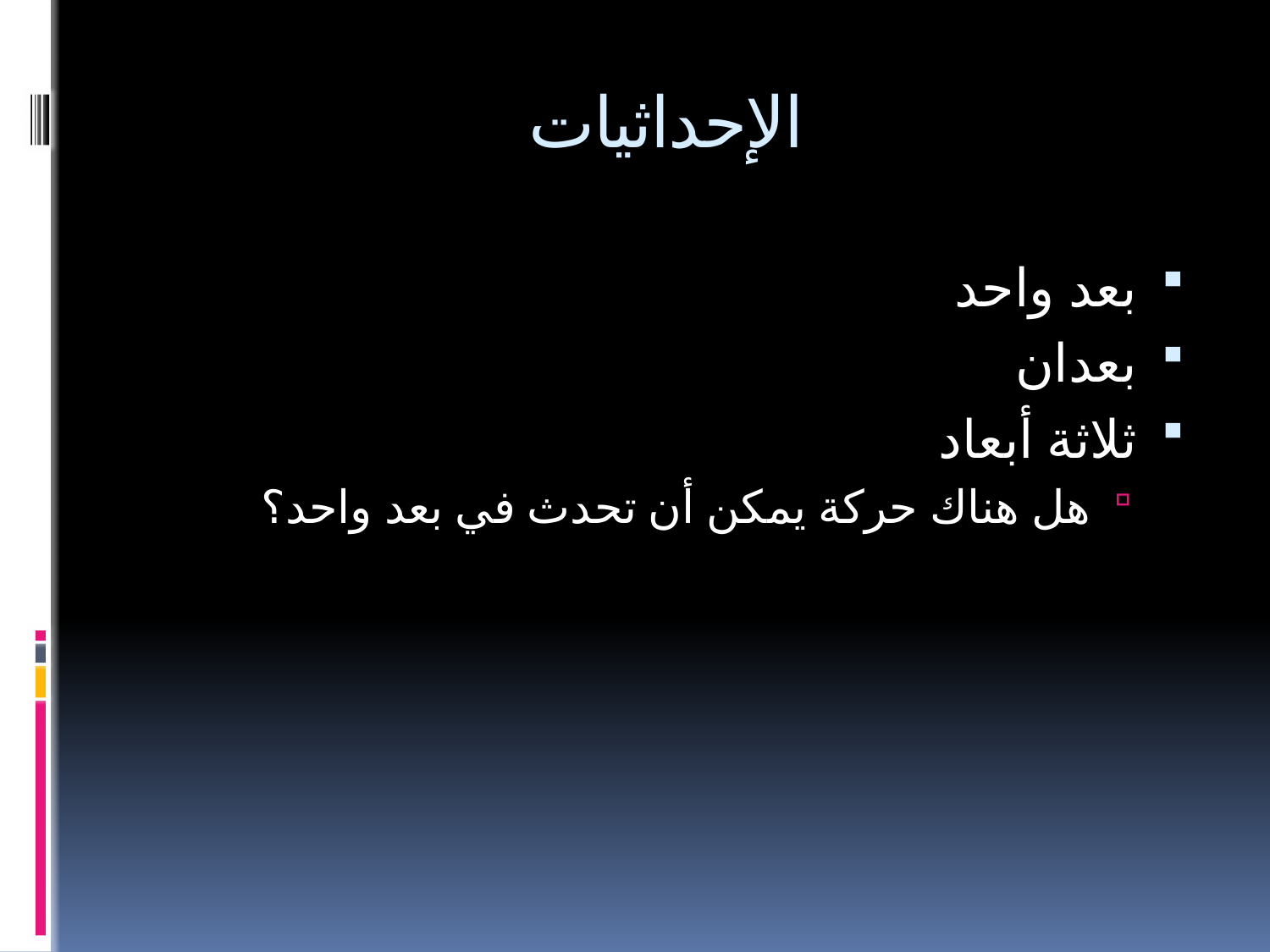

# الإحداثيات
بعد واحد
بعدان
ثلاثة أبعاد
هل هناك حركة يمكن أن تحدث في بعد واحد؟